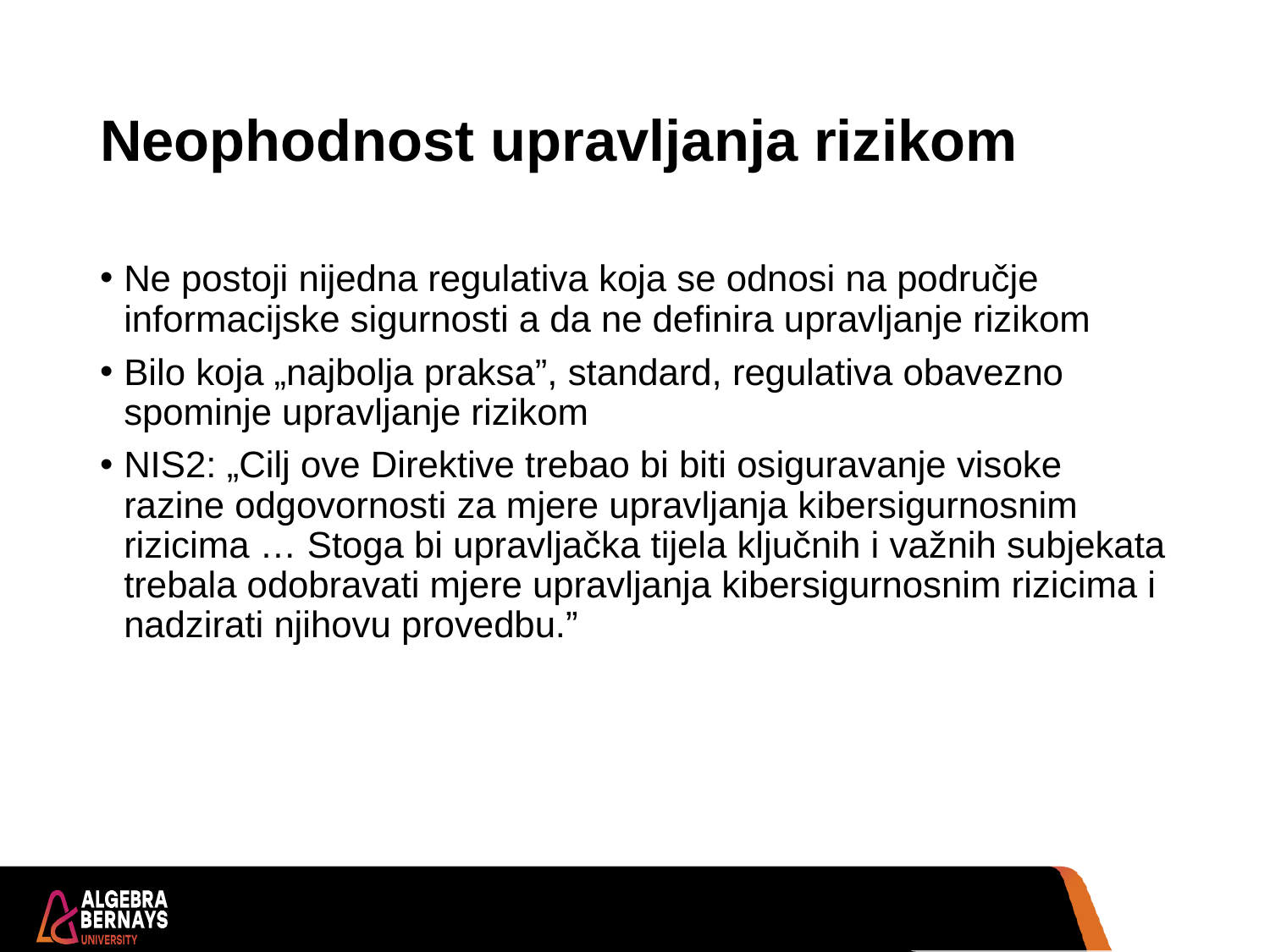

# Neophodnost upravljanja rizikom
Ne postoji nijedna regulativa koja se odnosi na područje informacijske sigurnosti a da ne definira upravljanje rizikom
Bilo koja „najbolja praksa”, standard, regulativa obavezno spominje upravljanje rizikom
NIS2: „Cilj ove Direktive trebao bi biti osiguravanje visoke razine odgovornosti za mjere upravljanja kibersigurnosnim rizicima … Stoga bi upravljačka tijela ključnih i važnih subjekata trebala odobravati mjere upravljanja kibersigurnosnim rizicima i nadzirati njihovu provedbu.”